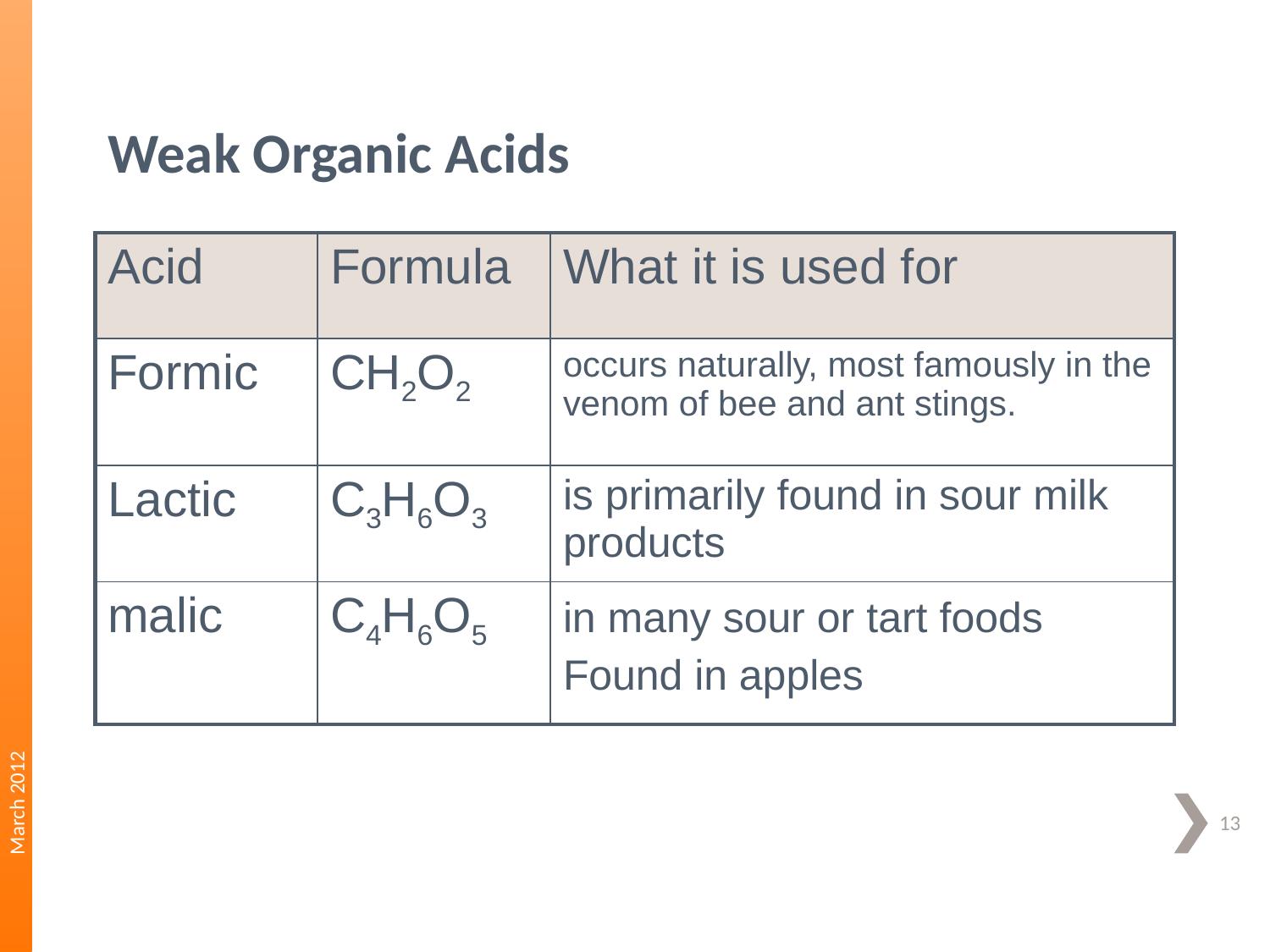

Weak Organic Acids

| Acid | Formula | What it is used for |
| --- | --- | --- |
| Formic | CH2O2 | occurs naturally, most famously in the venom of bee and ant stings. |
| Lactic | C3H6O3 | is primarily found in sour milk products |
| malic | C4H6O5 | in many sour or tart foods Found in apples |
March 2012
#
13